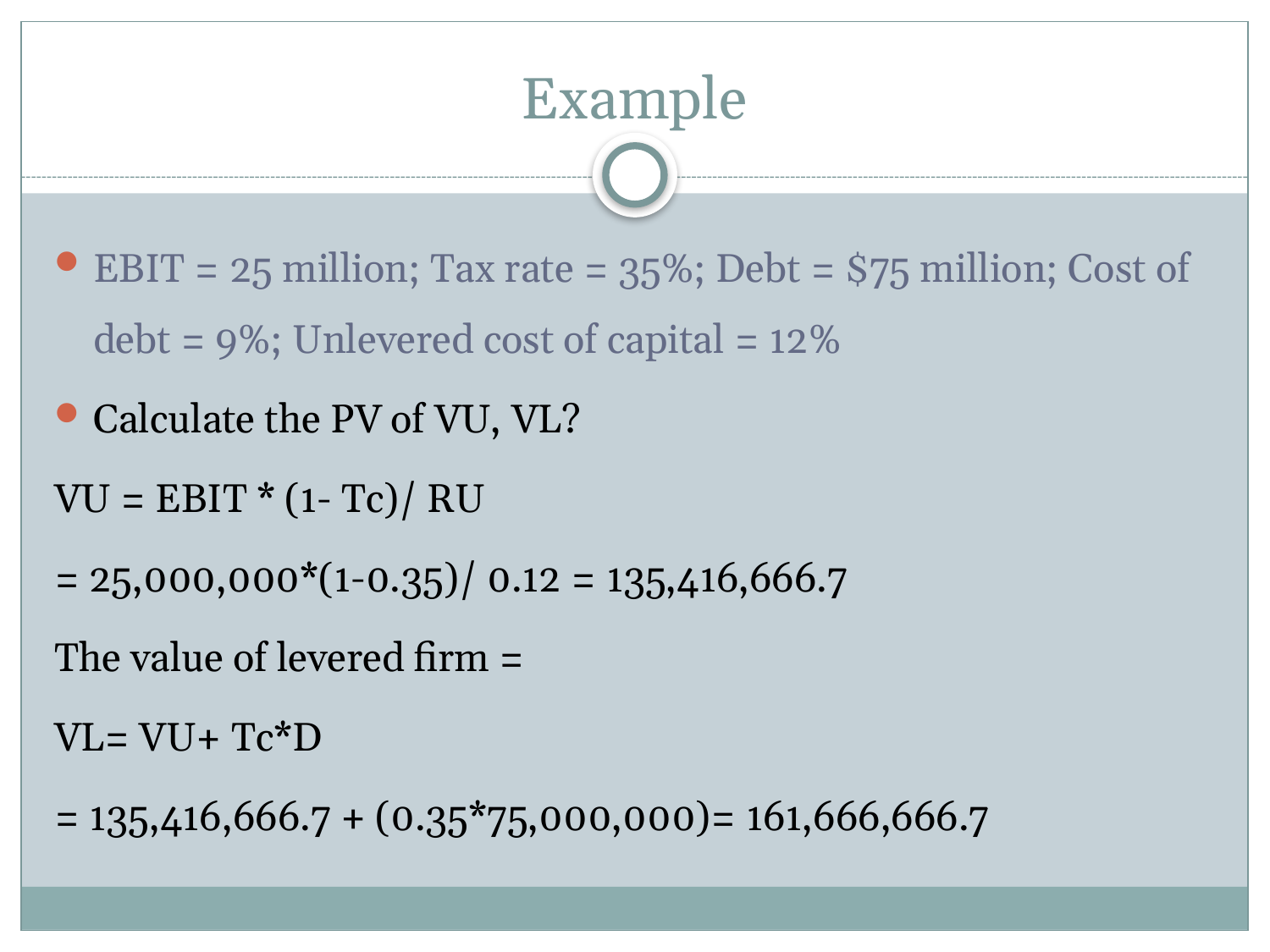

# Example
EBIT = 25 million; Tax rate = 35%; Debt = $75 million; Cost of debt = 9%; Unlevered cost of capital = 12%
Calculate the PV of VU, VL?
VU = EBIT * (1- Tc)/ RU
= 25,000,000*(1-0.35)/ 0.12 = 135,416,666.7
The value of levered firm =
VL= VU+ Tc*D
= 135,416,666.7 + (0.35*75,000,000)= 161,666,666.7